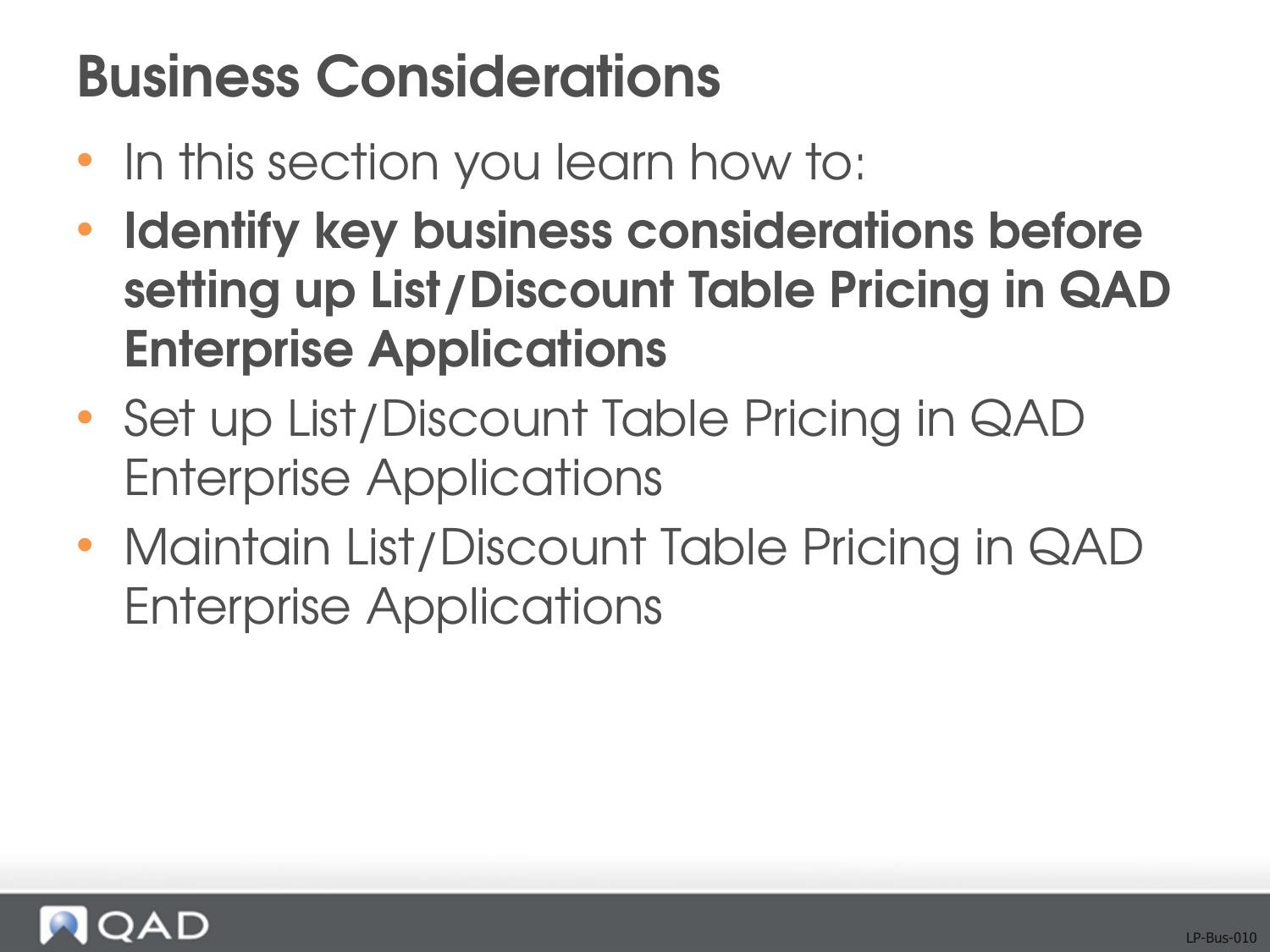

# Business Considerations
In this section you learn how to:
Identify key business considerations before setting up List/Discount Table Pricing in QAD Enterprise Applications
Set up List/Discount Table Pricing in QAD Enterprise Applications
Maintain List/Discount Table Pricing in QAD Enterprise Applications

LP-Bus-010